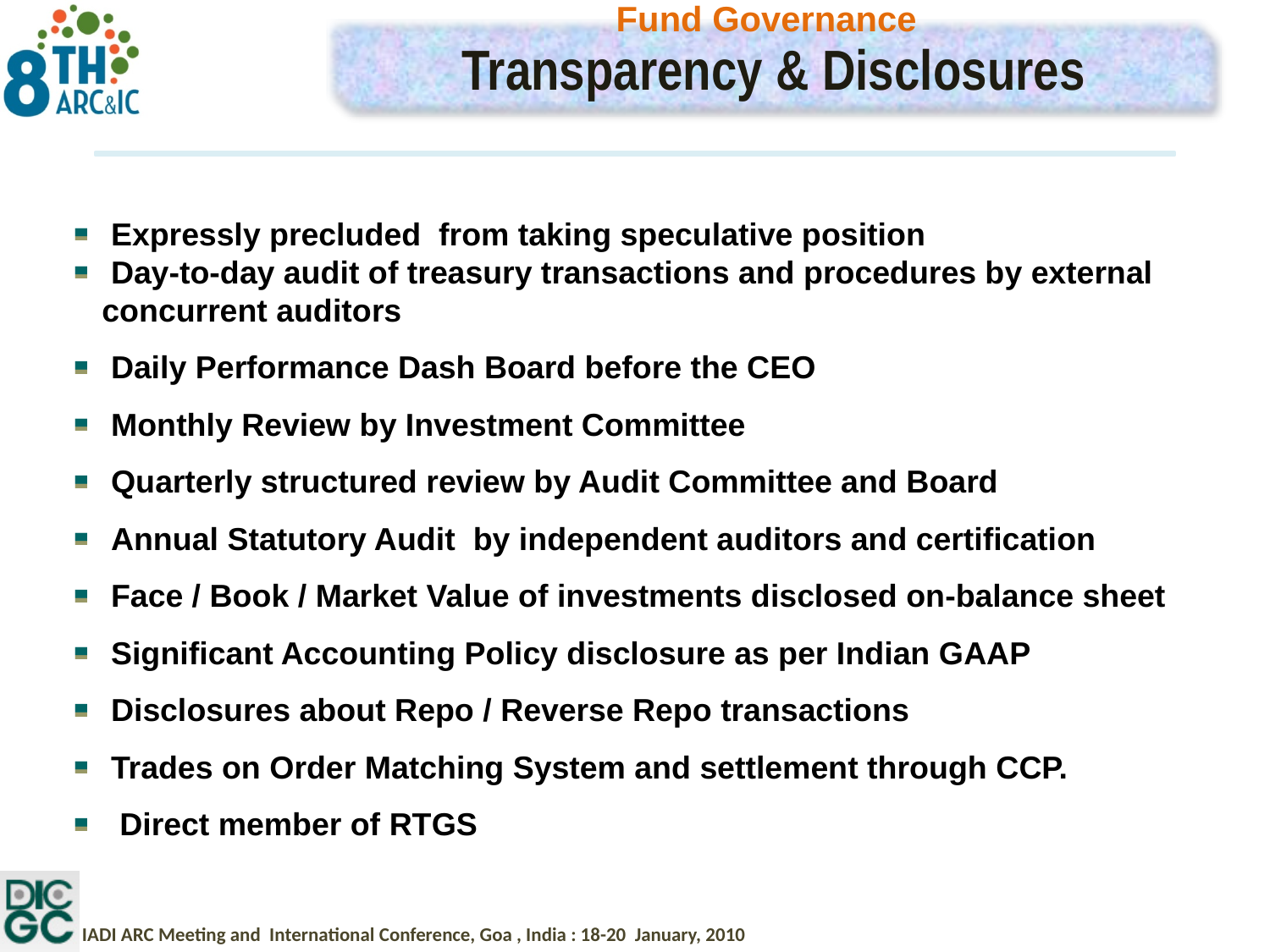

Fund Governance
Transparency & Disclosures

 Expressly precluded  from taking speculative position
 Day-to-day audit of treasury transactions and procedures by external concurrent auditors
 Daily Performance Dash Board before the CEO
 Monthly Review by Investment Committee
 Quarterly structured review by Audit Committee and Board
 Annual Statutory Audit  by independent auditors and certification
 Face / Book / Market Value of investments disclosed on-balance sheet
 Significant Accounting Policy disclosure as per Indian GAAP
 Disclosures about Repo / Reverse Repo transactions
 Trades on Order Matching System and settlement through CCP.
  Direct member of RTGS